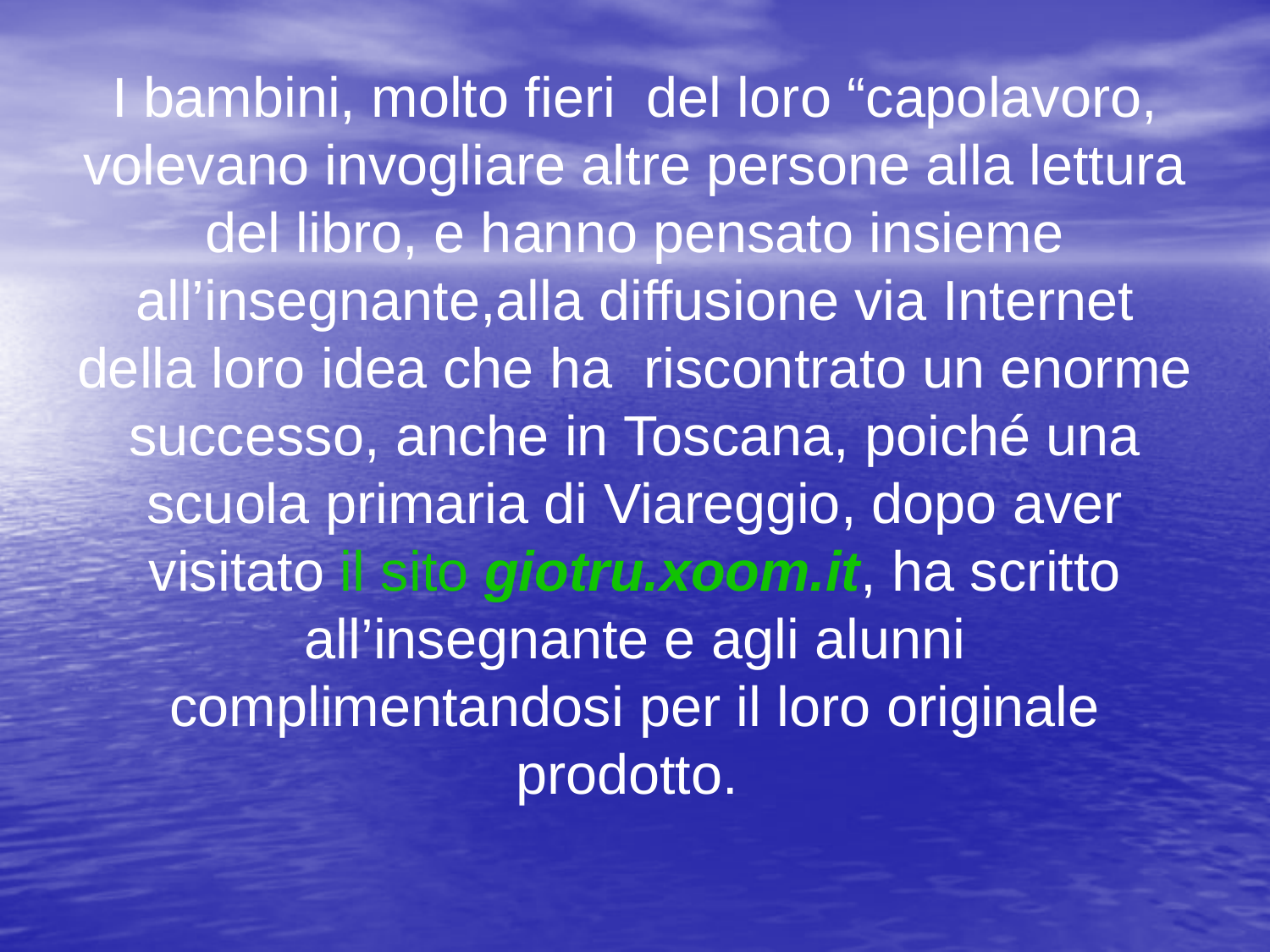

I bambini, molto fieri  del loro “capolavoro, volevano invogliare altre persone alla lettura del libro, e hanno pensato insieme all’insegnante,alla diffusione via Internet della loro idea che ha  riscontrato un enorme successo, anche in Toscana, poiché una scuola primaria di Viareggio, dopo aver visitato il sito giotru.xoom.it, ha scritto all’insegnante e agli alunni complimentandosi per il loro originale prodotto.